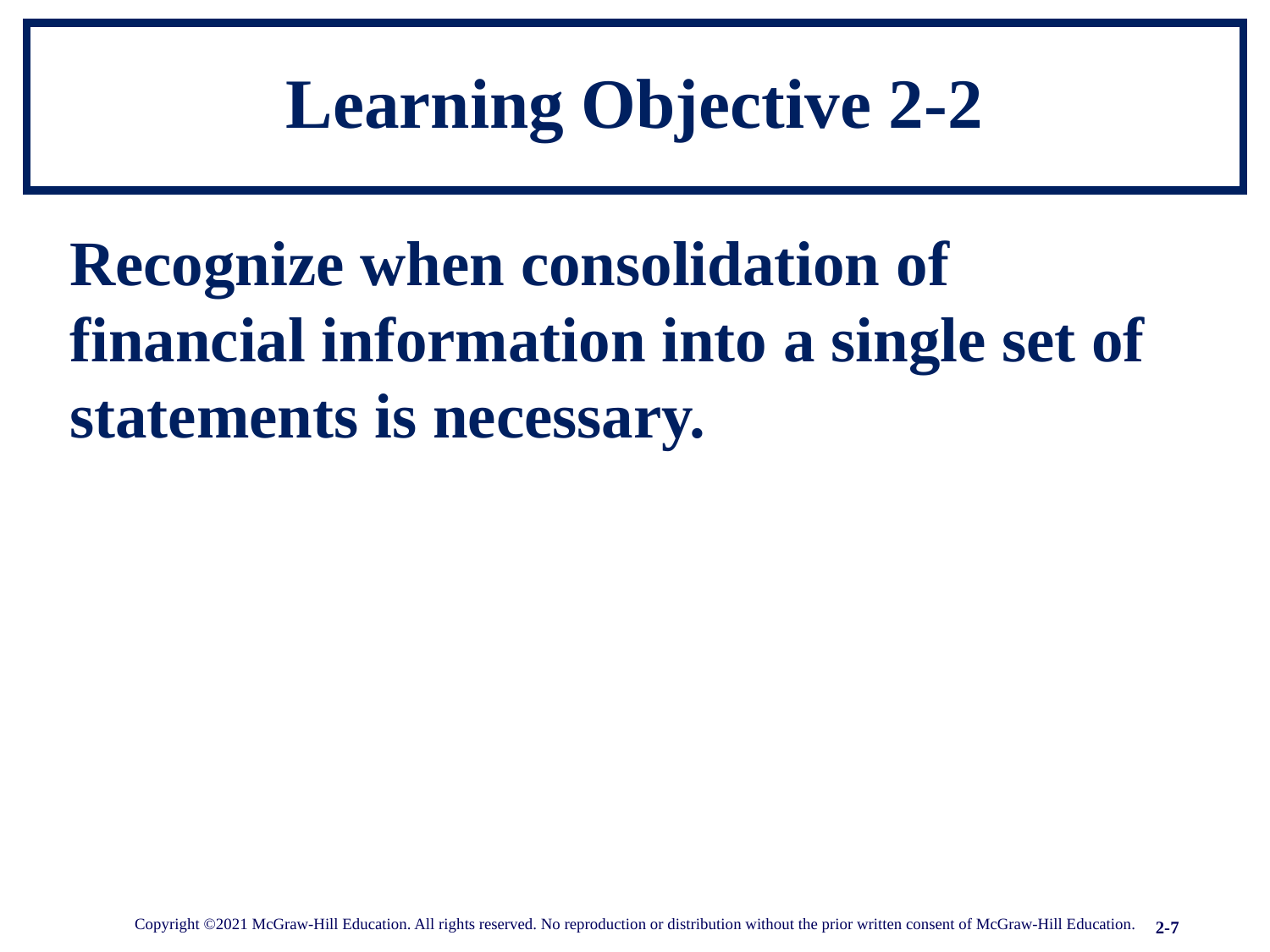

# Learning Objective 2-2
Recognize when consolidation of financial information into a single set of statements is necessary.
Copyright ©2021 McGraw-Hill Education. All rights reserved. No reproduction or distribution without the prior written consent of McGraw-Hill Education.
2-7